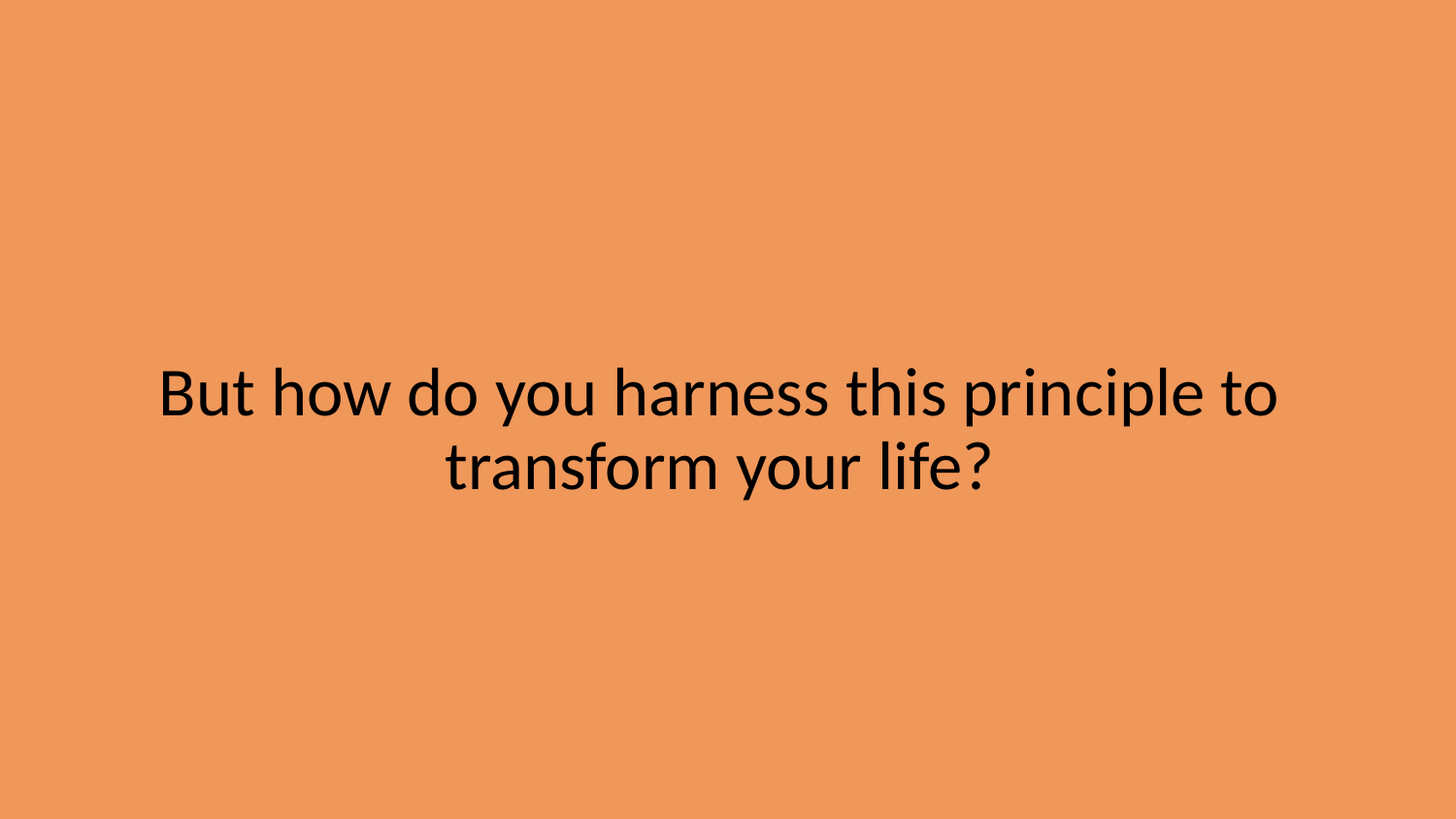

But how do you harness this principle to transform your life?